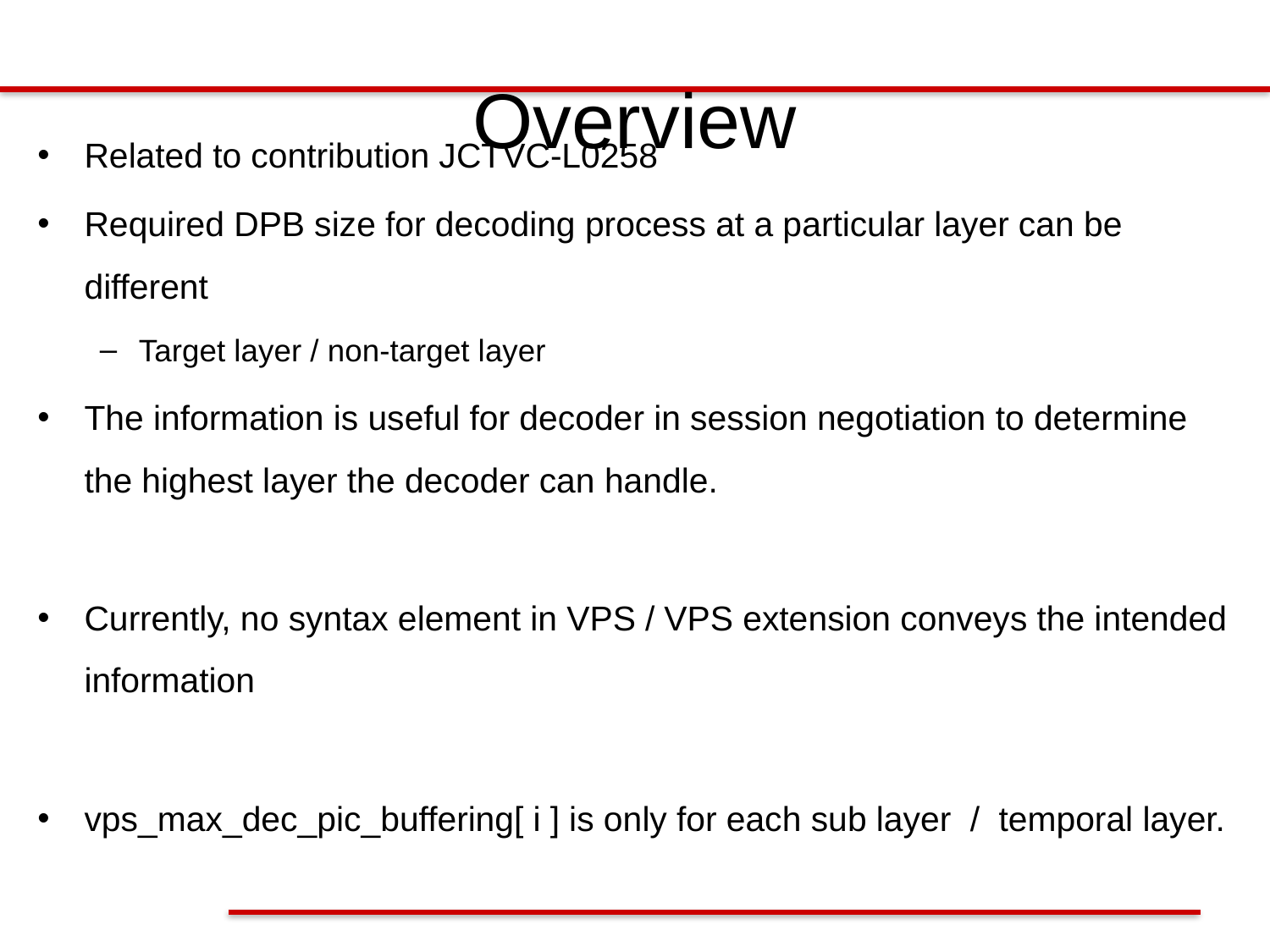

# Overview
Related to contribution JCTVC-L0258
Required DPB size for decoding process at a particular layer can be different
Target layer / non-target layer
The information is useful for decoder in session negotiation to determine the highest layer the decoder can handle.

Currently, no syntax element in VPS / VPS extension conveys the intended information

vps_max_dec_pic_buffering[ i ] is only for each sub layer  /  temporal layer.